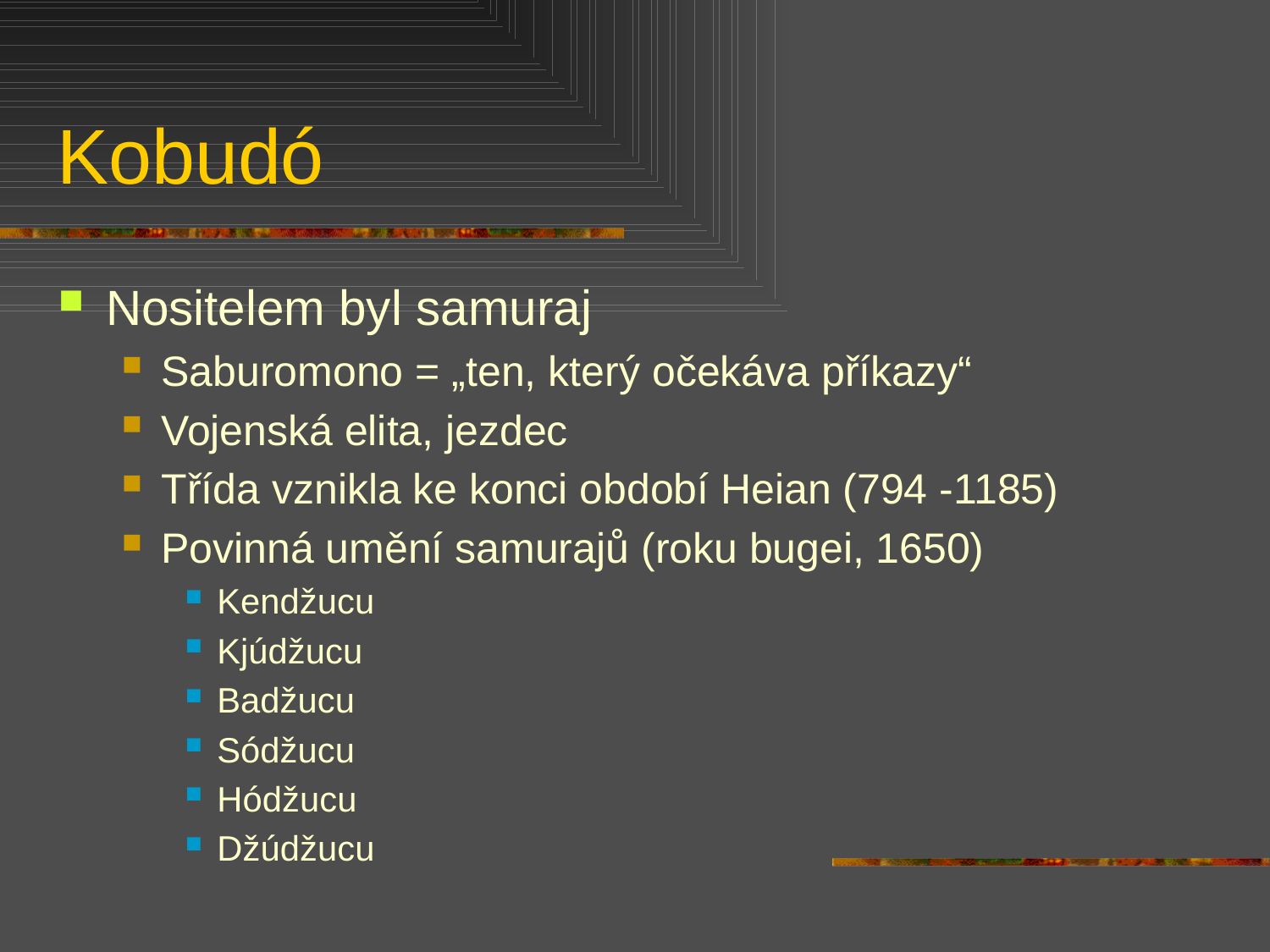

# Kobudó
Nositelem byl samuraj
Saburomono = „ten, který očekáva příkazy“
Vojenská elita, jezdec
Třída vznikla ke konci období Heian (794 -1185)
Povinná umění samurajů (roku bugei, 1650)
Kendžucu
Kjúdžucu
Badžucu
Sódžucu
Hódžucu
Džúdžucu